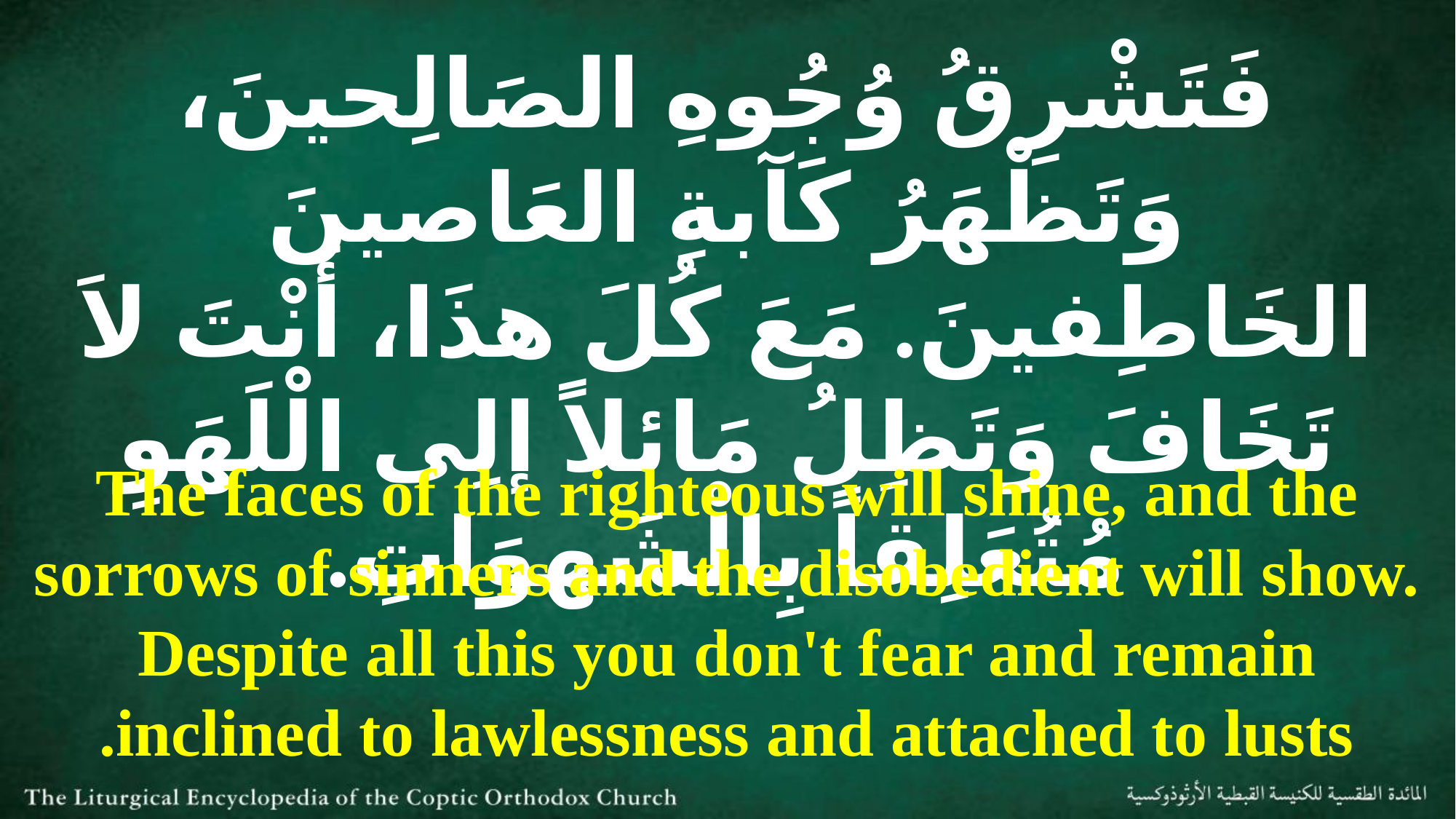

فَتَشْرِقُ وُجُوهِ الصَالِحينَ، وَتَظْهَرُ كَآبةِ العَاصينَ الخَاطِفينَ. مَعَ كُلَ هذَا، أَنْتَ لاَ تَخَافَ وَتَظِلُ مَائلاً إلِى الْلَهَوِ مُتُعَلِقاً بِالْشَهوَاتِ.
The faces of the righteous will shine, and the sorrows of sinners and the disobedient will show. Despite all this you don't fear and remain inclined to lawlessness and attached to lusts.